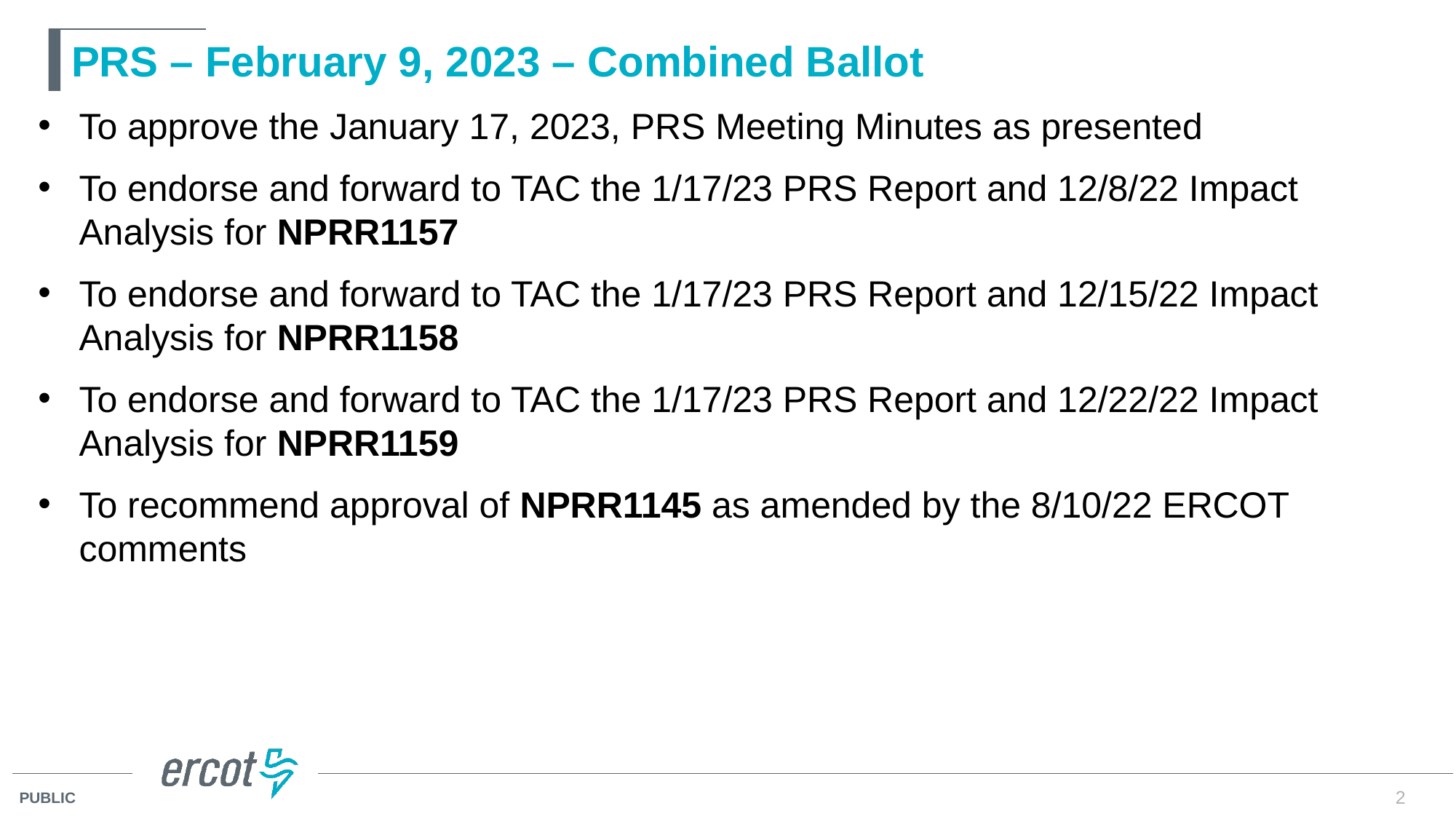

# PRS – February 9, 2023 – Combined Ballot
To approve the January 17, 2023, PRS Meeting Minutes as presented
To endorse and forward to TAC the 1/17/23 PRS Report and 12/8/22 Impact Analysis for NPRR1157
To endorse and forward to TAC the 1/17/23 PRS Report and 12/15/22 Impact Analysis for NPRR1158
To endorse and forward to TAC the 1/17/23 PRS Report and 12/22/22 Impact Analysis for NPRR1159
To recommend approval of NPRR1145 as amended by the 8/10/22 ERCOT comments

2